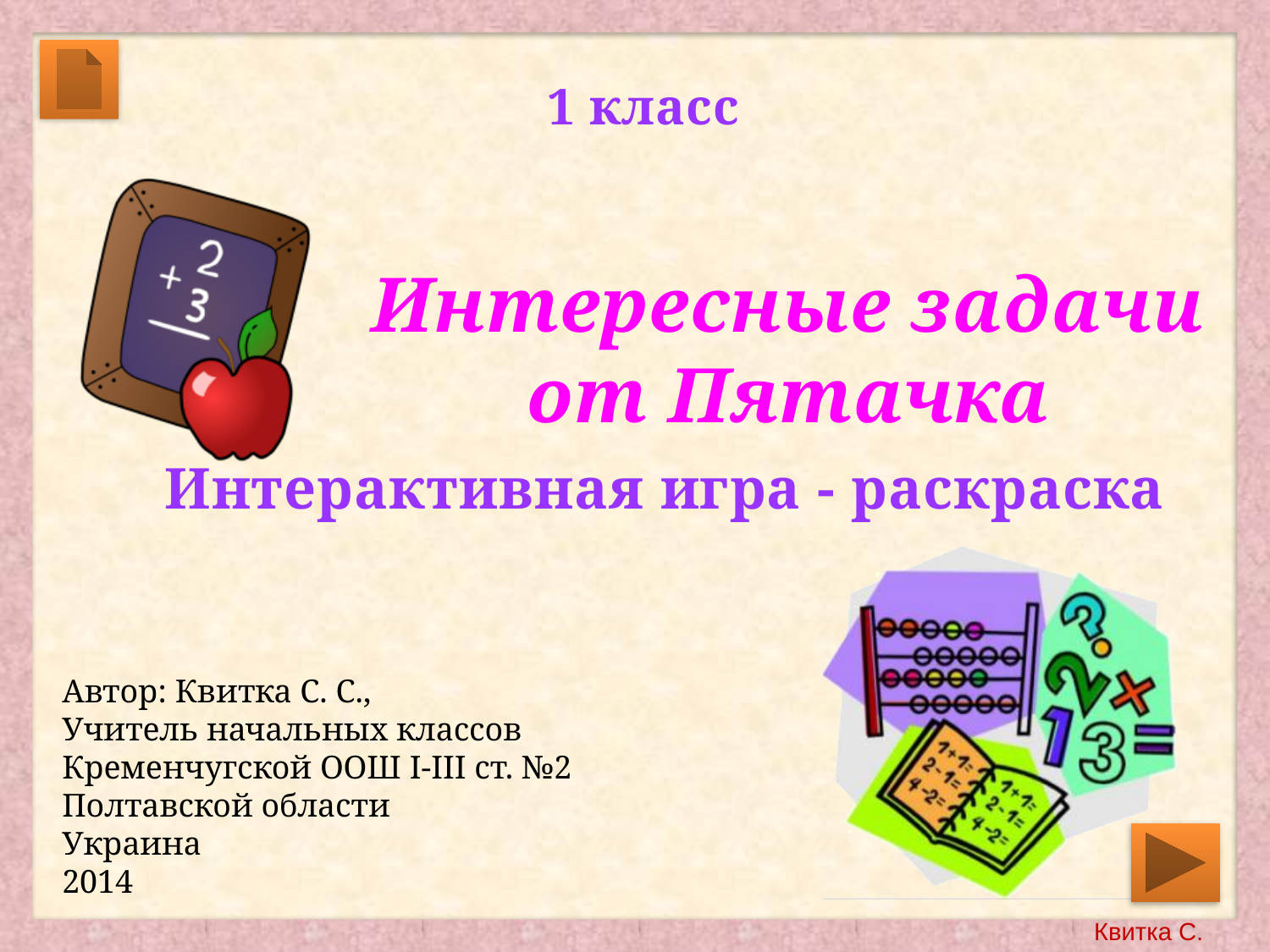

1 класс
# Интересные задачи от Пятачка
Интерактивная игра - раскраска

Автор: Квитка С. С.,
Учитель начальных классов
Кременчугской ООШ І-ІІІ ст. №2
Полтавской области
Украина
2014